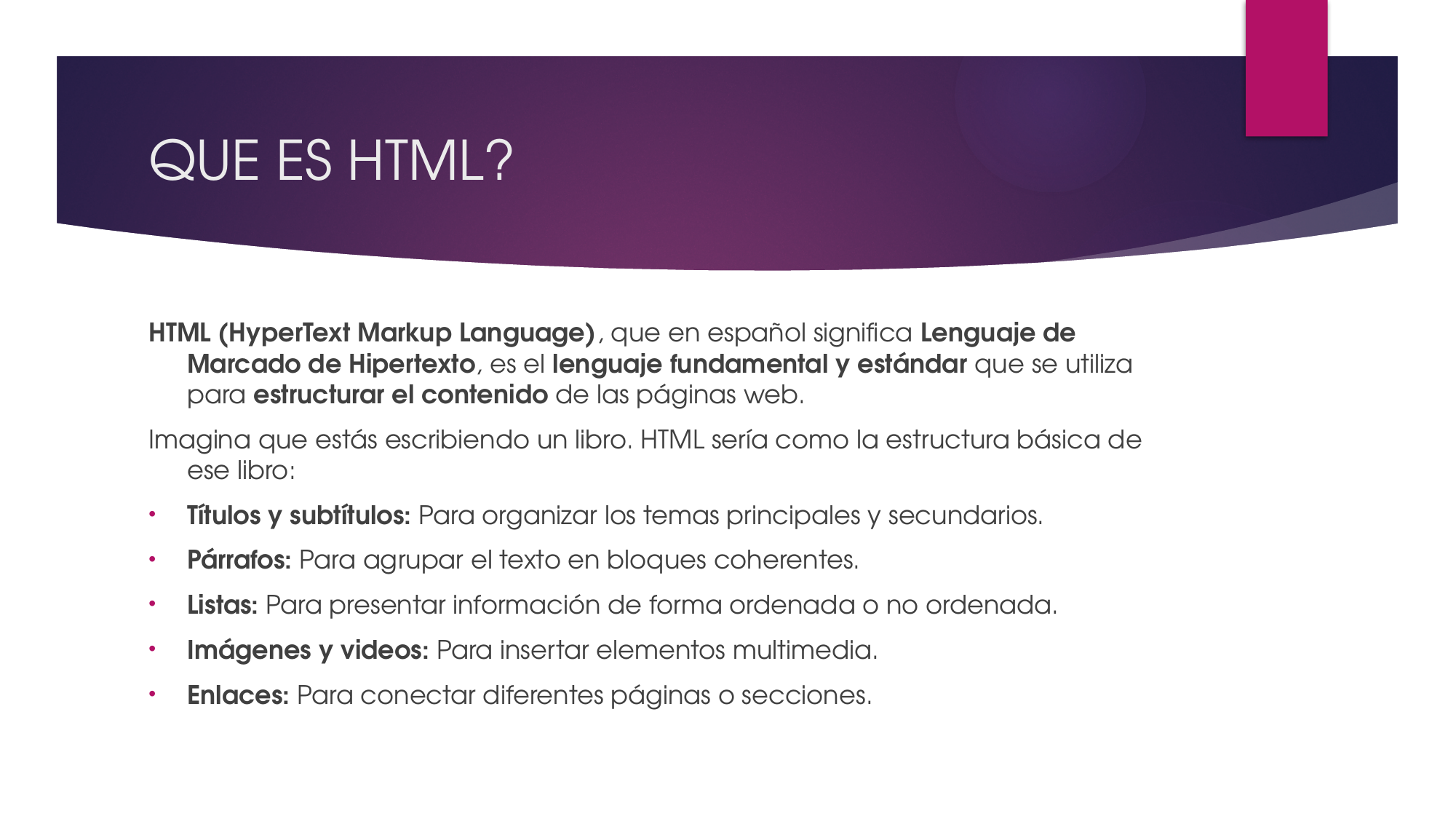

# QUE ES HTML?
HTML (HyperText Markup Language), que en español significa Lenguaje de Marcado de Hipertexto, es el lenguaje fundamental y estándar que se utiliza para estructurar el contenido de las páginas web.
Imagina que estás escribiendo un libro. HTML sería como la estructura básica de ese libro:
Títulos y subtítulos: Para organizar los temas principales y secundarios.
Párrafos: Para agrupar el texto en bloques coherentes.
Listas: Para presentar información de forma ordenada o no ordenada.
Imágenes y videos: Para insertar elementos multimedia.
Enlaces: Para conectar diferentes páginas o secciones.